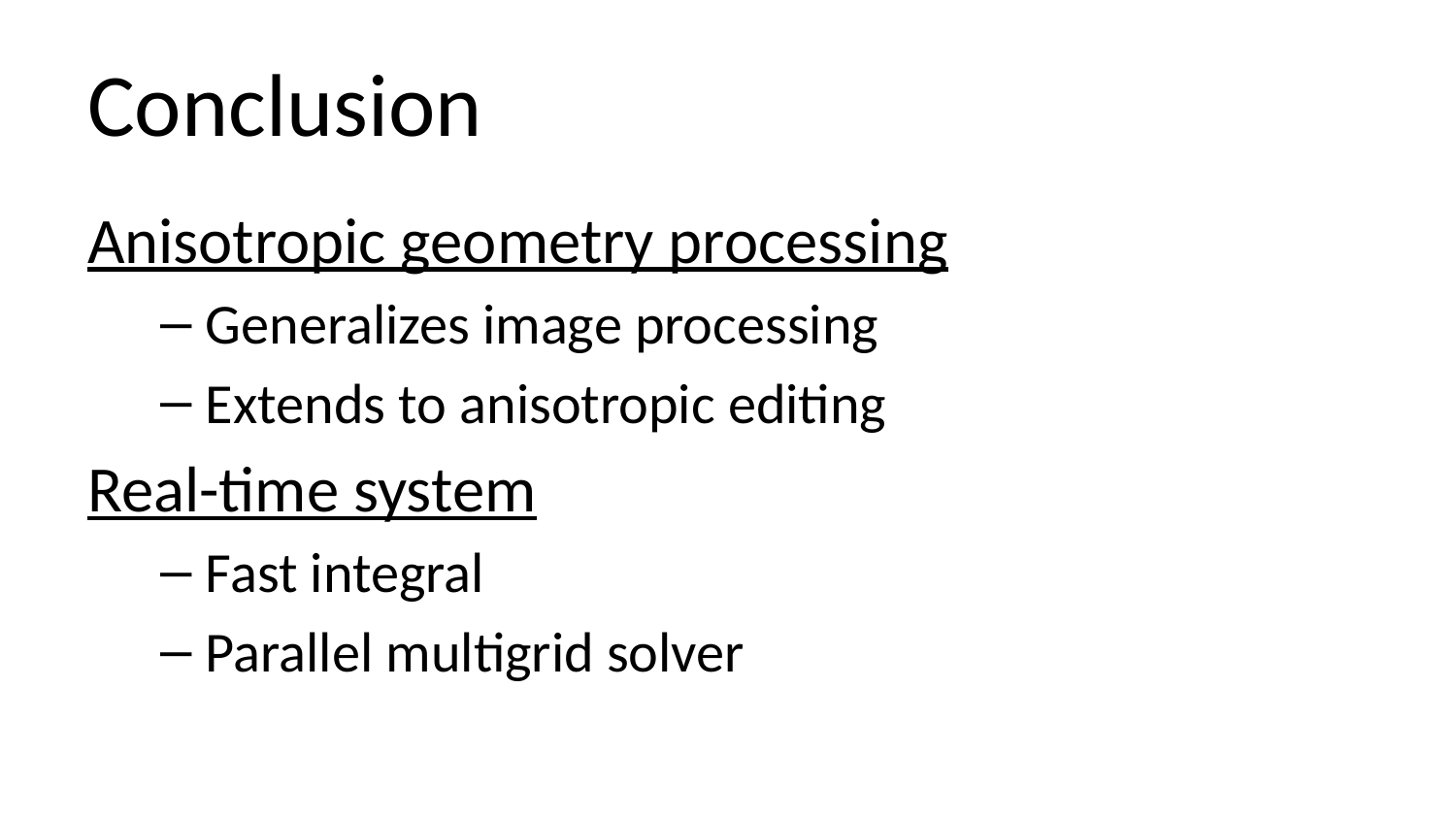

# Conclusion
Anisotropic geometry processing
Generalizes image processing
Extends to anisotropic editing
Real-time system
Fast integral
Parallel multigrid solver